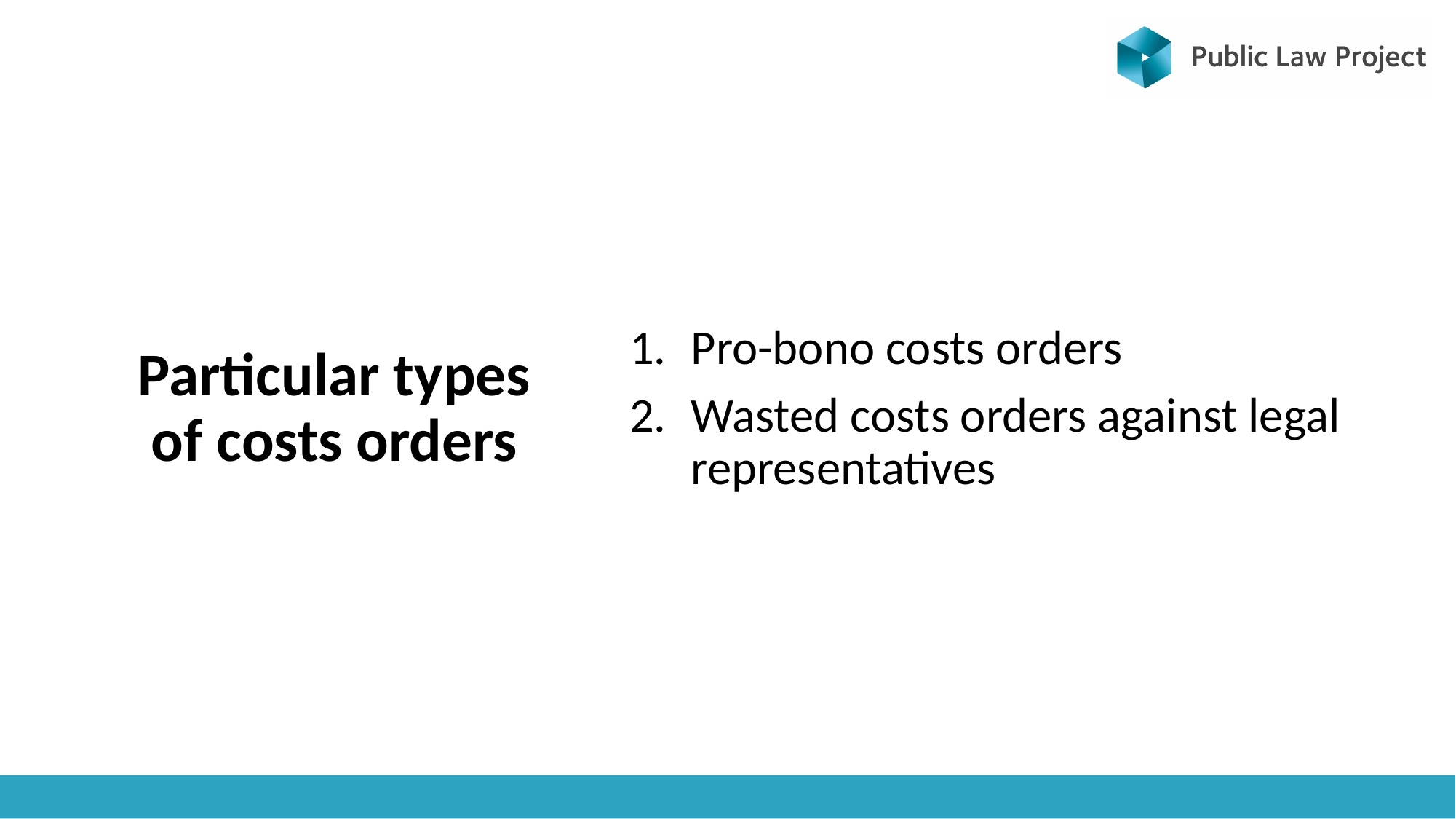

# Particular types of costs orders
Pro-bono costs orders
Wasted costs orders against legal representatives